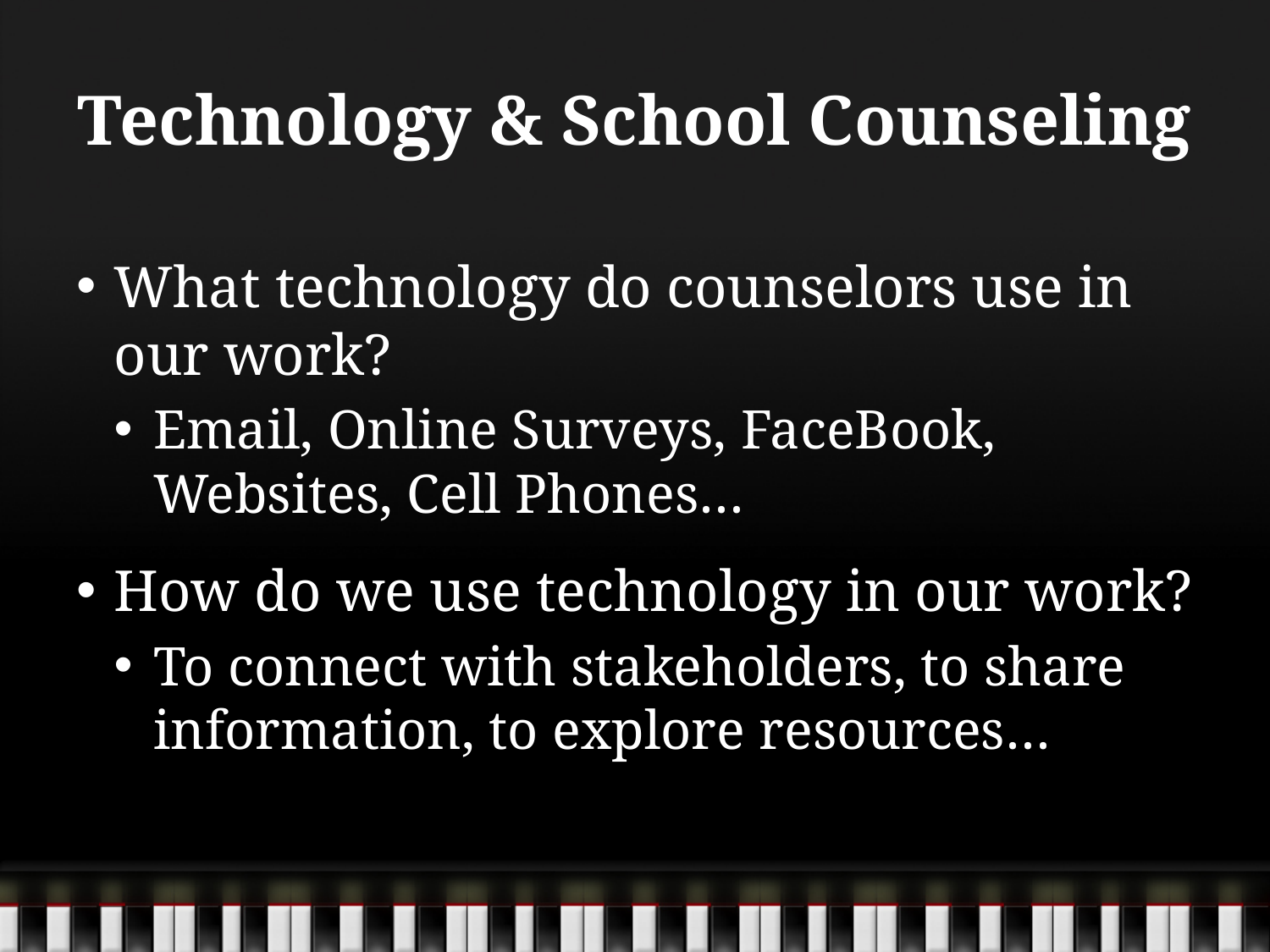

# Technology & School Counseling
What technology do counselors use in our work?
Email, Online Surveys, FaceBook, Websites, Cell Phones…
How do we use technology in our work?
To connect with stakeholders, to share information, to explore resources…